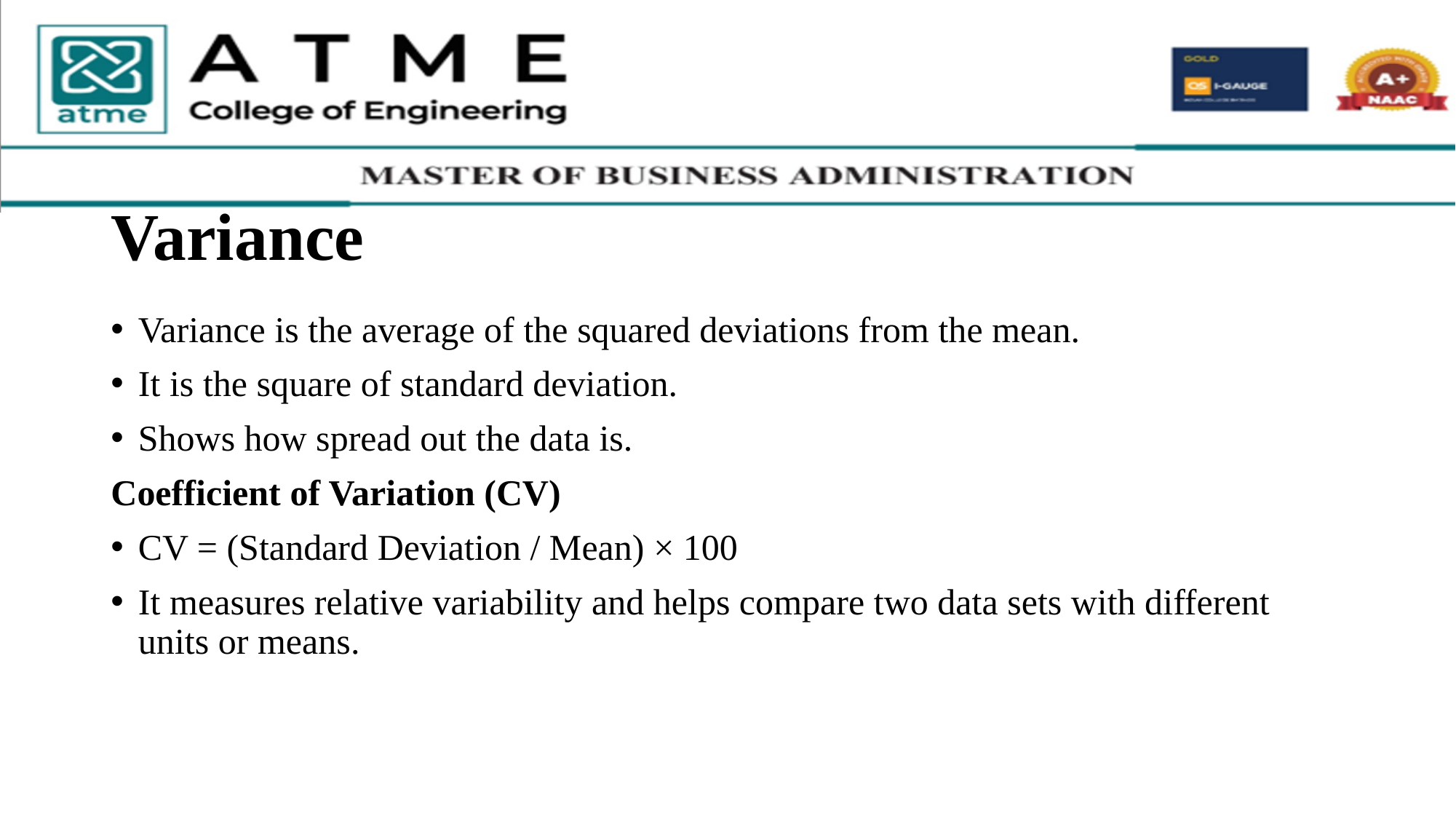

# Variance
Variance is the average of the squared deviations from the mean.
It is the square of standard deviation.
Shows how spread out the data is.
Coefficient of Variation (CV)
CV = (Standard Deviation / Mean) × 100
It measures relative variability and helps compare two data sets with different units or means.